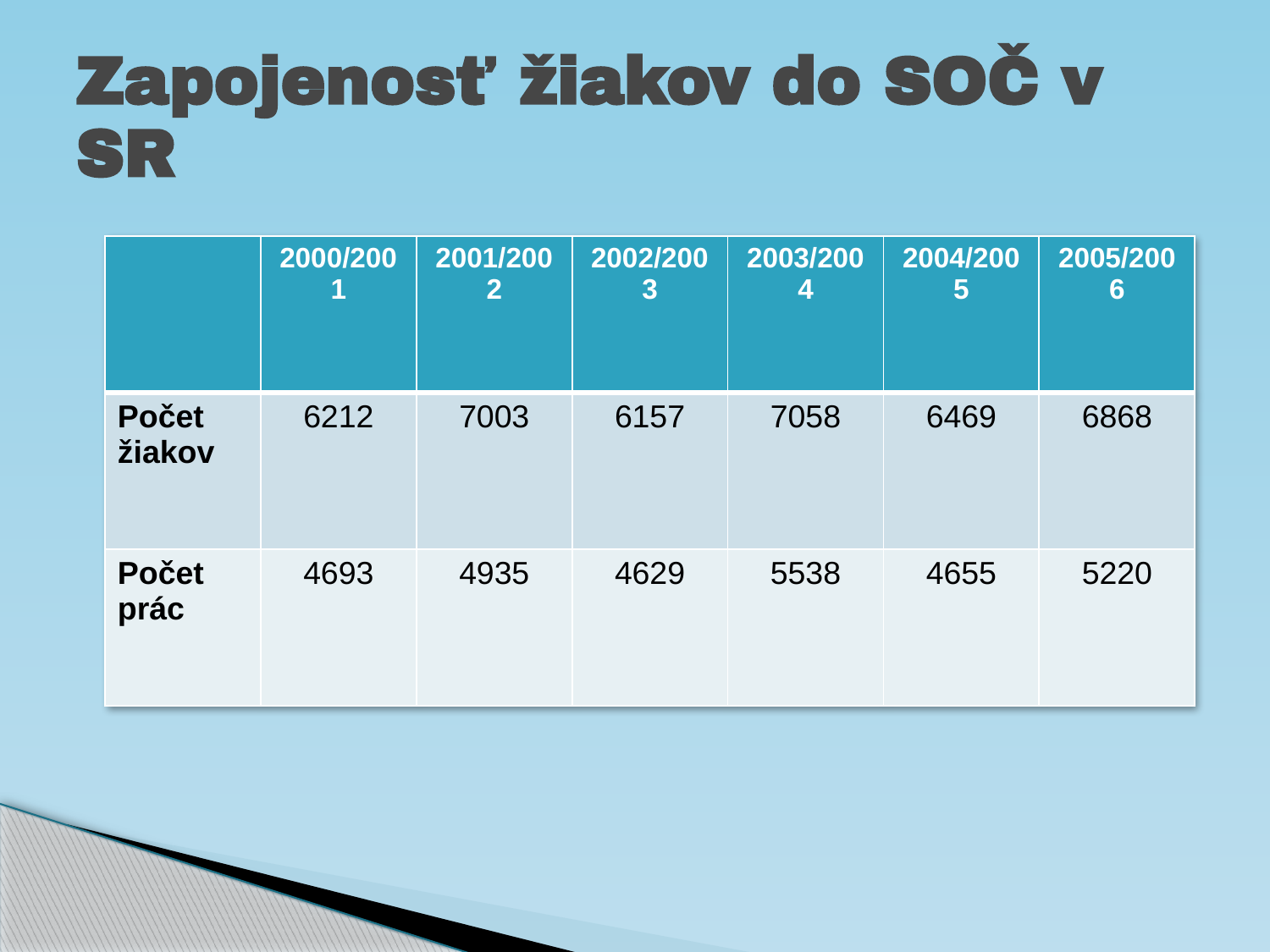

# Zapojenosť žiakov do SOČ v SR
|  | 2000/2001 | 2001/2002 | 2002/2003 | 2003/2004 | 2004/2005 | 2005/2006 |
| --- | --- | --- | --- | --- | --- | --- |
| Počet žiakov | 6212 | 7003 | 6157 | 7058 | 6469 | 6868 |
| Počet prác | 4693 | 4935 | 4629 | 5538 | 4655 | 5220 |